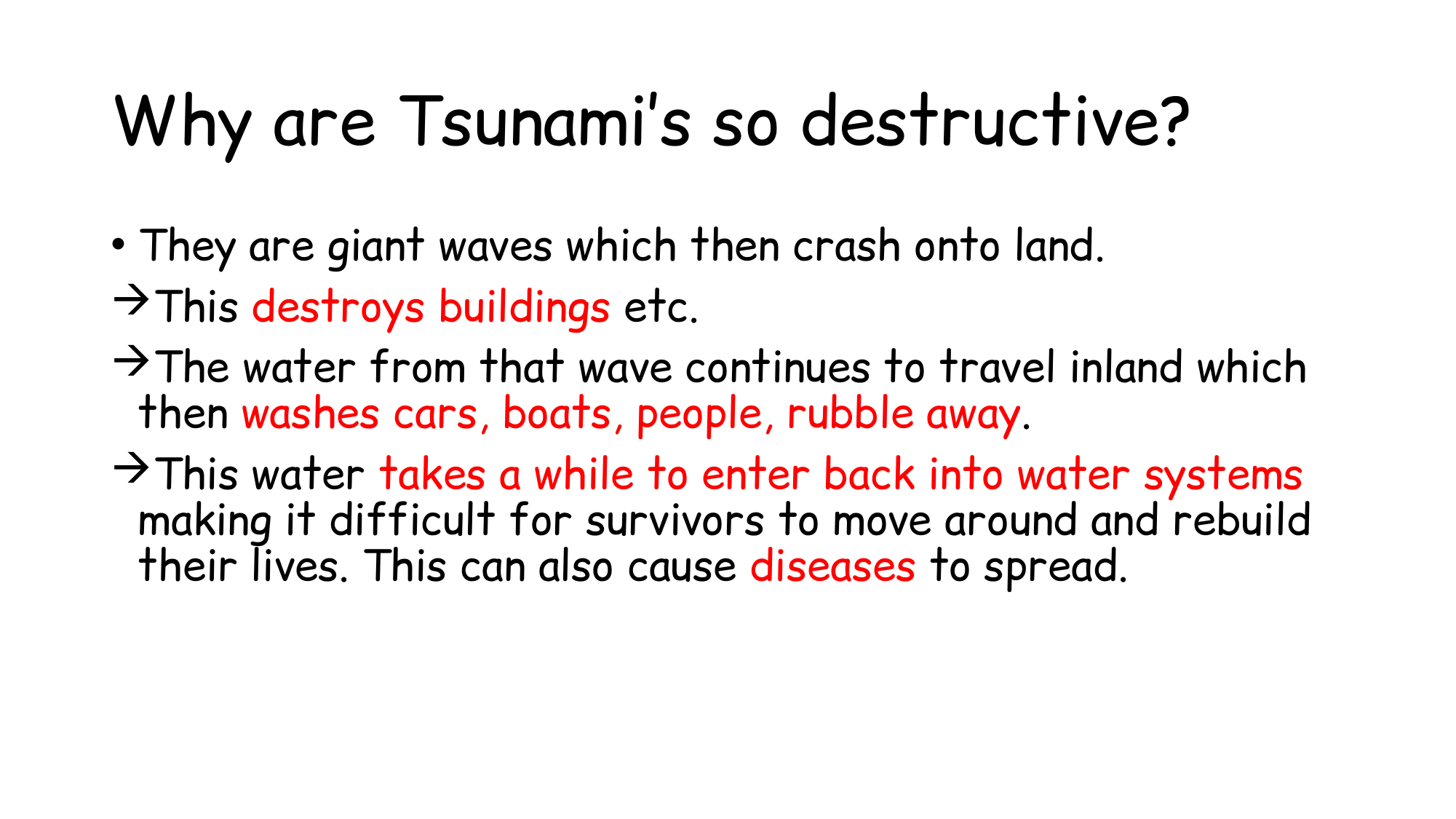

# Why are Tsunami’s so destructive?
They are giant waves which then crash onto land.
This destroys buildings etc.
The water from that wave continues to travel inland which then washes cars, boats, people, rubble away.
This water takes a while to enter back into water systems making it difficult for survivors to move around and rebuild their lives. This can also cause diseases to spread.